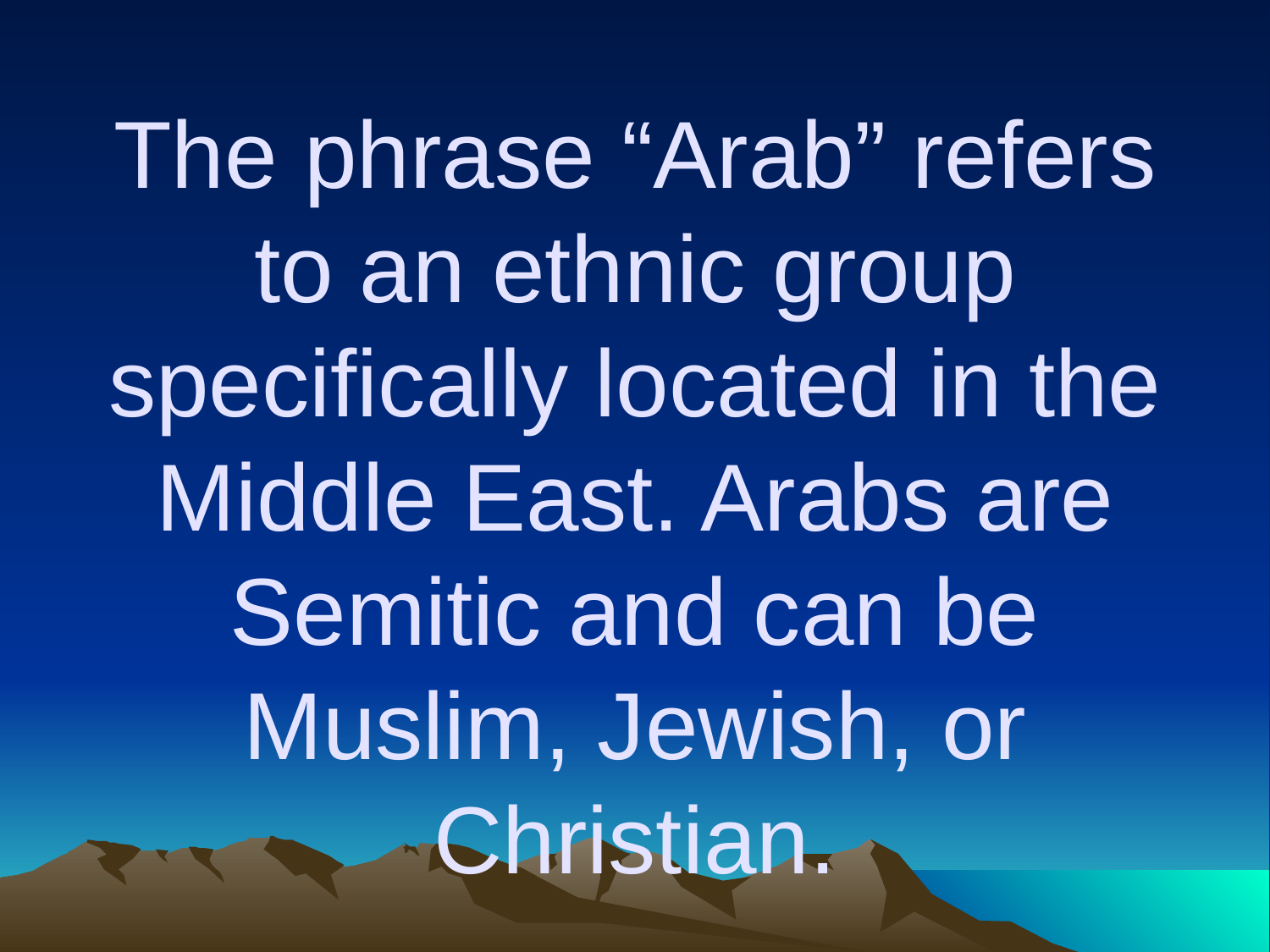

# The phrase “Arab” refers to an ethnic group specifically located in the Middle East. Arabs are Semitic and can be Muslim, Jewish, or Christian.